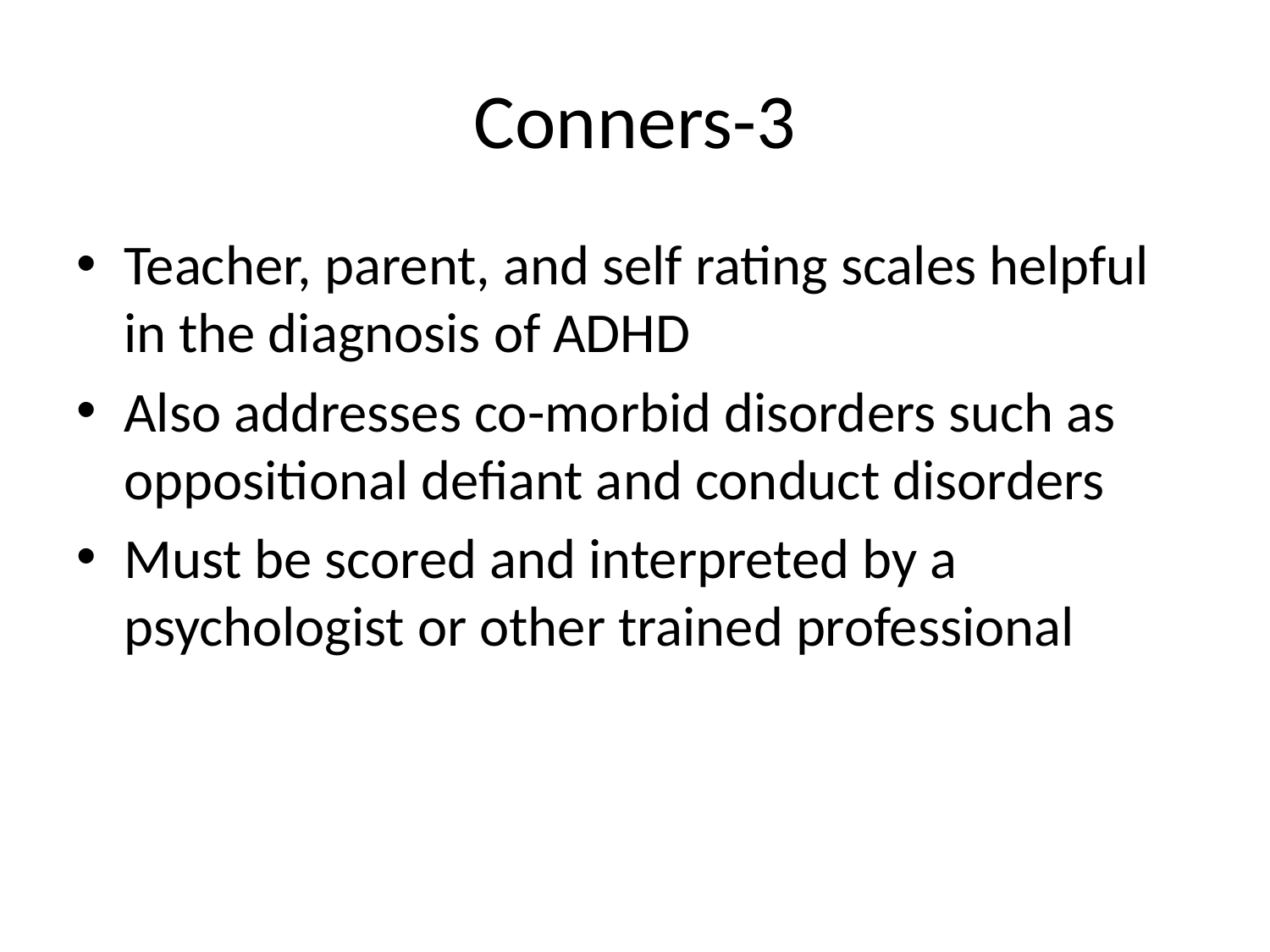

# Conners-3
Teacher, parent, and self rating scales helpful in the diagnosis of ADHD
Also addresses co-morbid disorders such as oppositional defiant and conduct disorders
Must be scored and interpreted by a psychologist or other trained professional